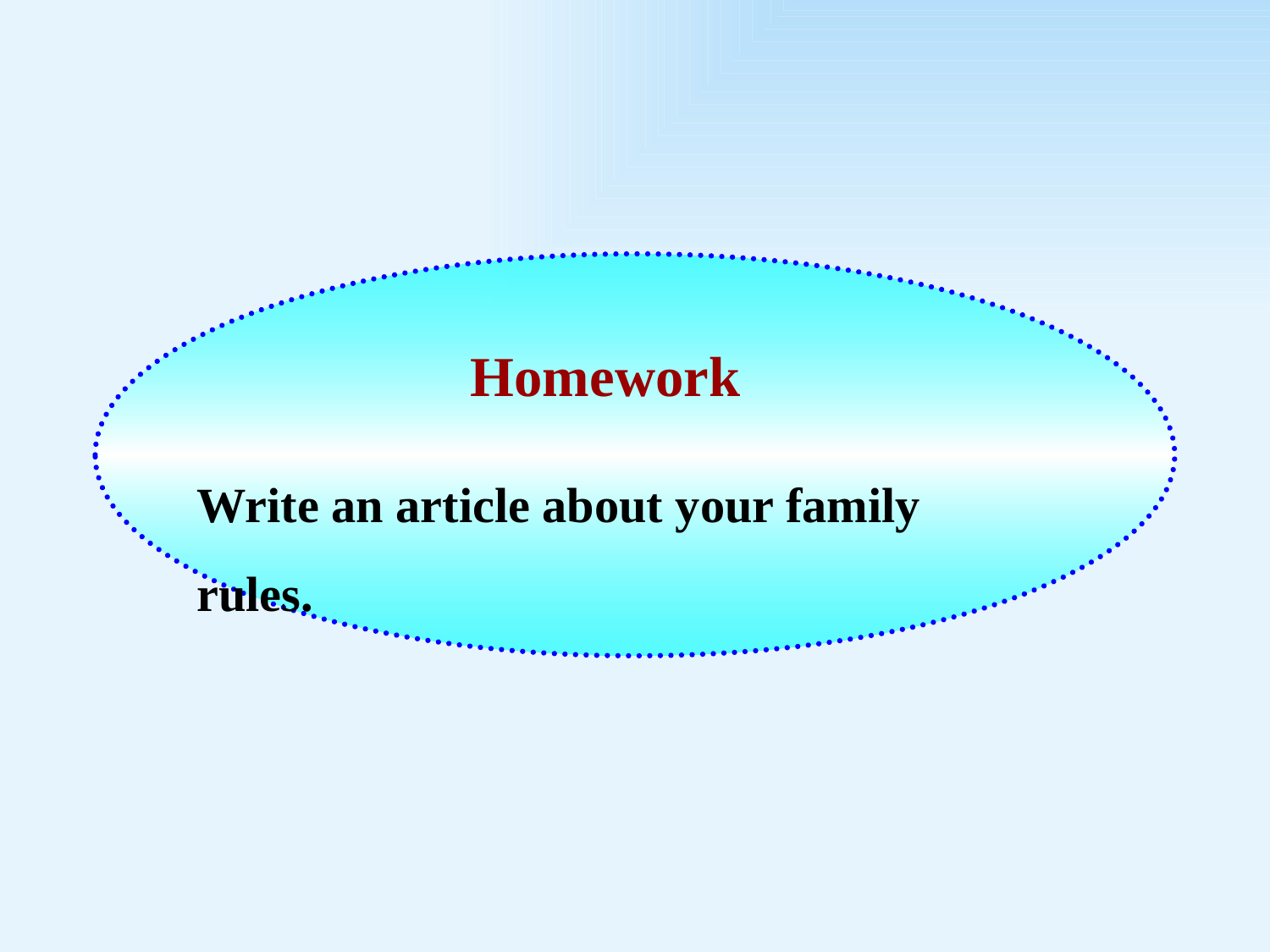

Homework
Write an article about your family rules.